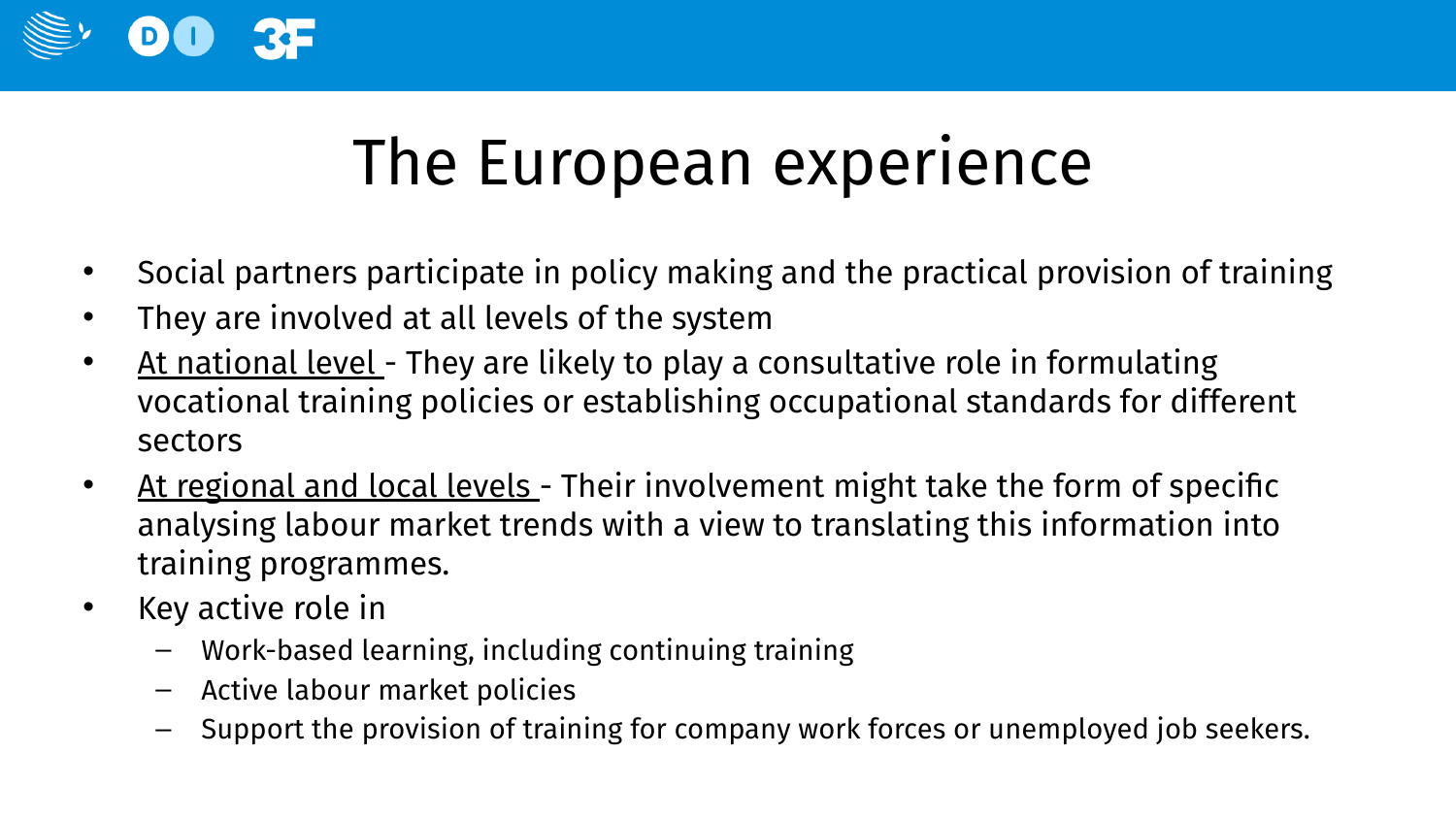

# The European experience
Social partners participate in policy making and the practical provision of training
They are involved at all levels of the system
At national level - They are likely to play a consultative role in formulating vocational training policies or establishing occupational standards for different sectors
At regional and local levels - Their involvement might take the form of specific analysing labour market trends with a view to translating this information into training programmes.
Key active role in
Work-based learning, including continuing training
Active labour market policies
Support the provision of training for company work forces or unemployed job seekers.